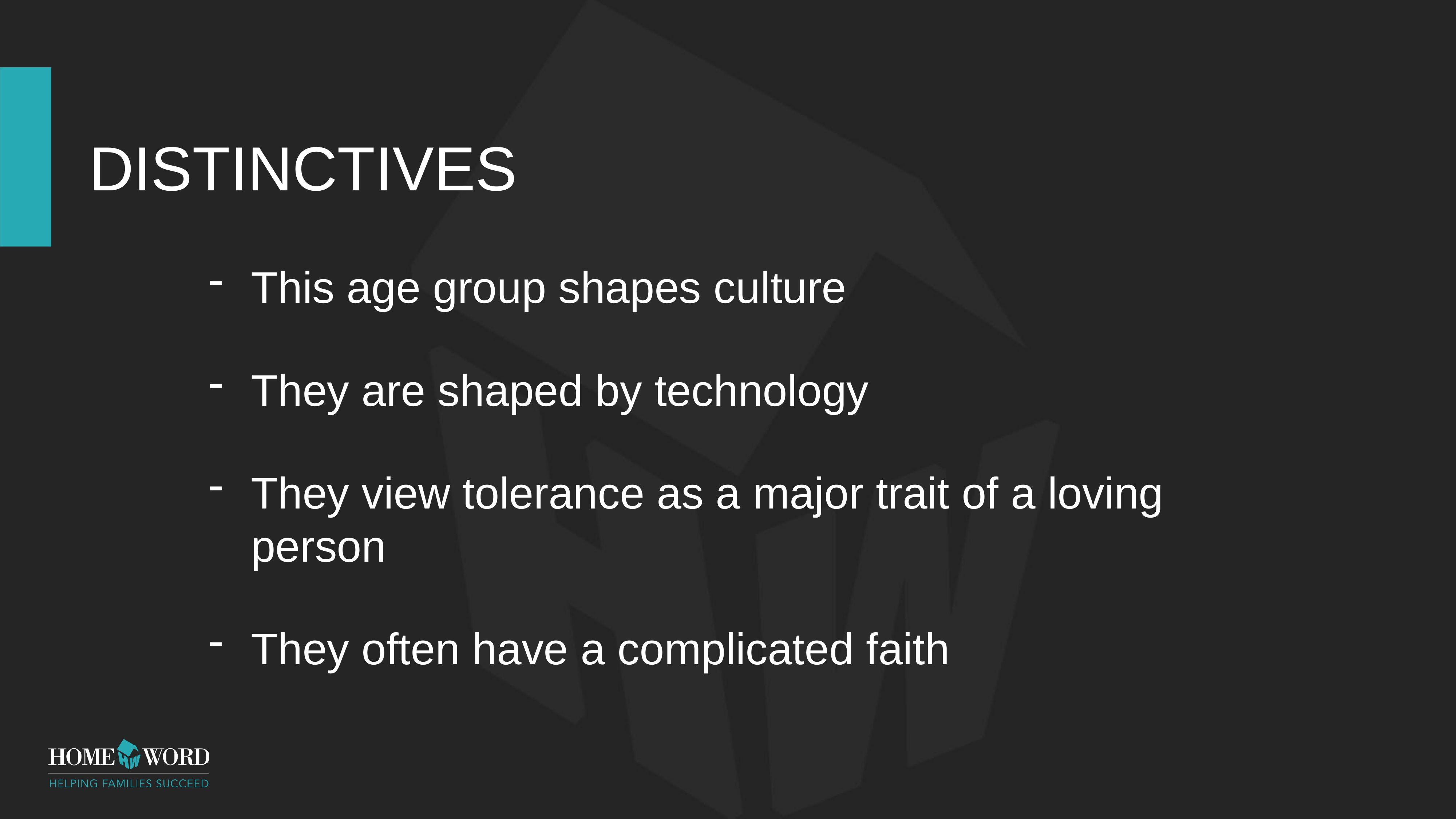

# Distinctives
This age group shapes culture
They are shaped by technology
They view tolerance as a major trait of a loving person
They often have a complicated faith